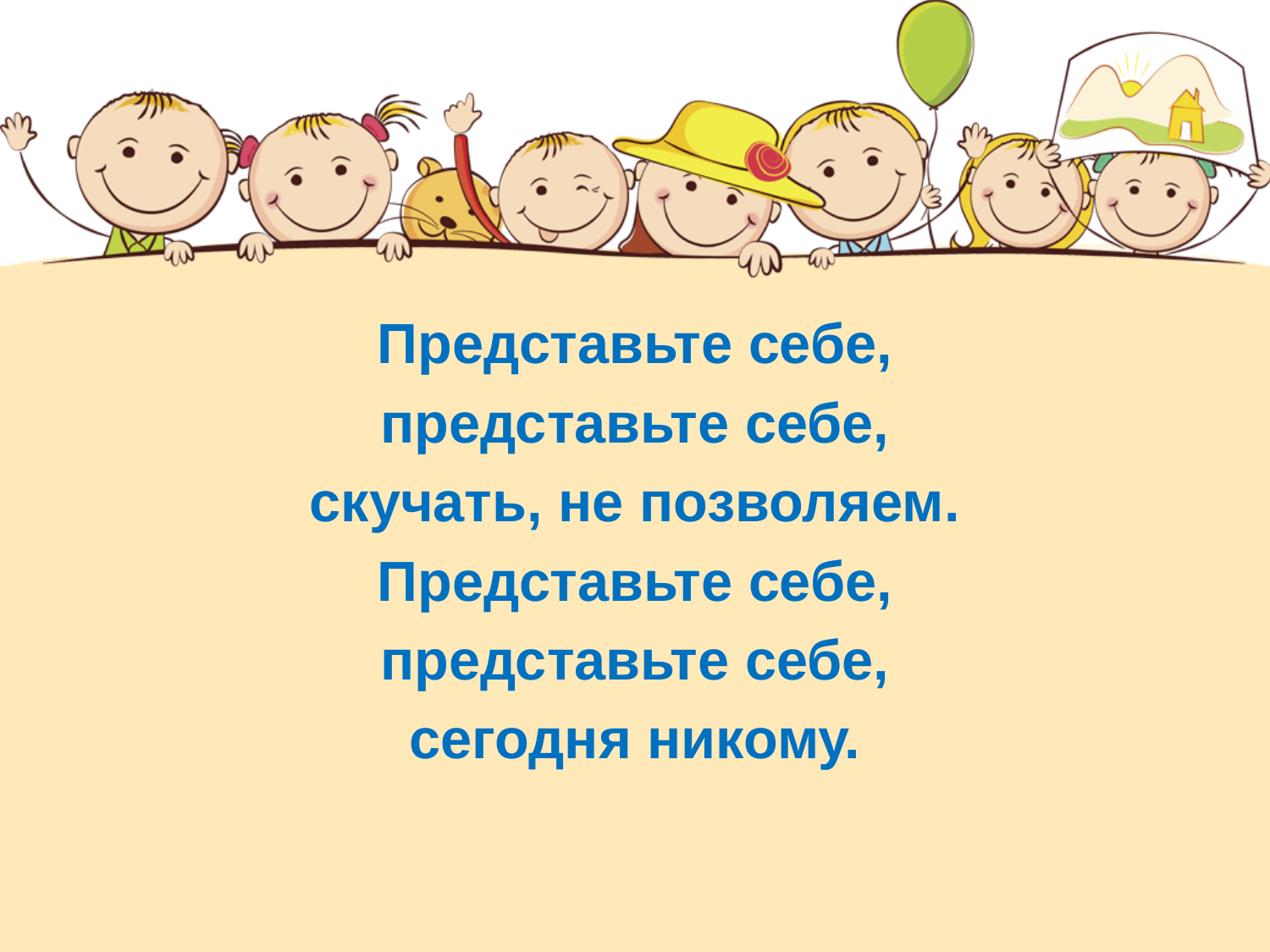

Представьте себе,
представьте себе,
скучать, не позволяем.
Представьте себе,
представьте себе,
сегодня никому.